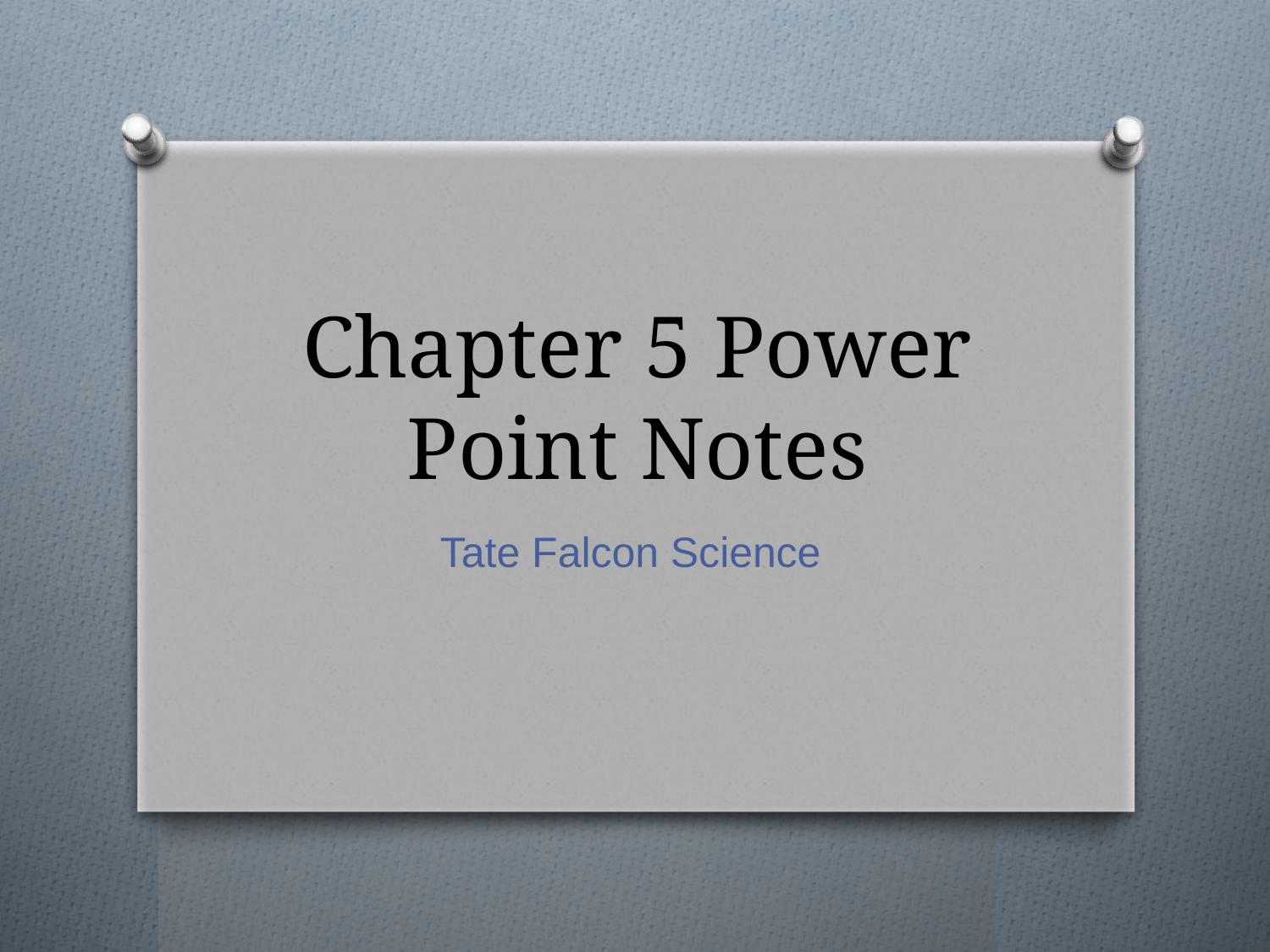

# Chapter 5 Power Point Notes
Tate Falcon Science